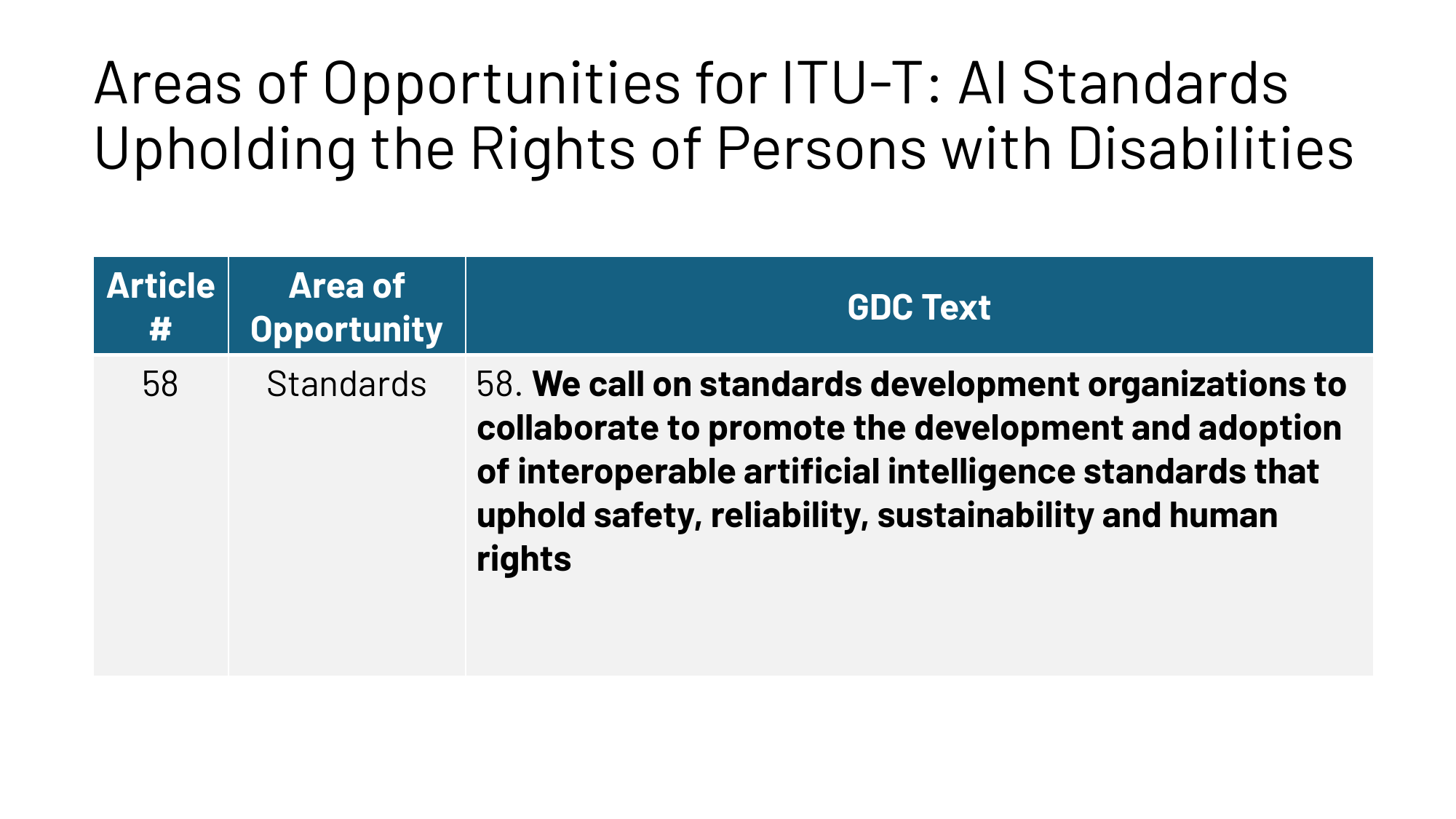

# Areas of Opportunities for ITU-T: AI Standards Upholding the Rights of Persons with Disabilities
| Article # | Area of Opportunity | GDC Text |
| --- | --- | --- |
| 58 | Standards | 58. We call on standards development organizations to collaborate to promote the development and adoption of interoperable artificial intelligence standards that uphold safety, reliability, sustainability and human rights |